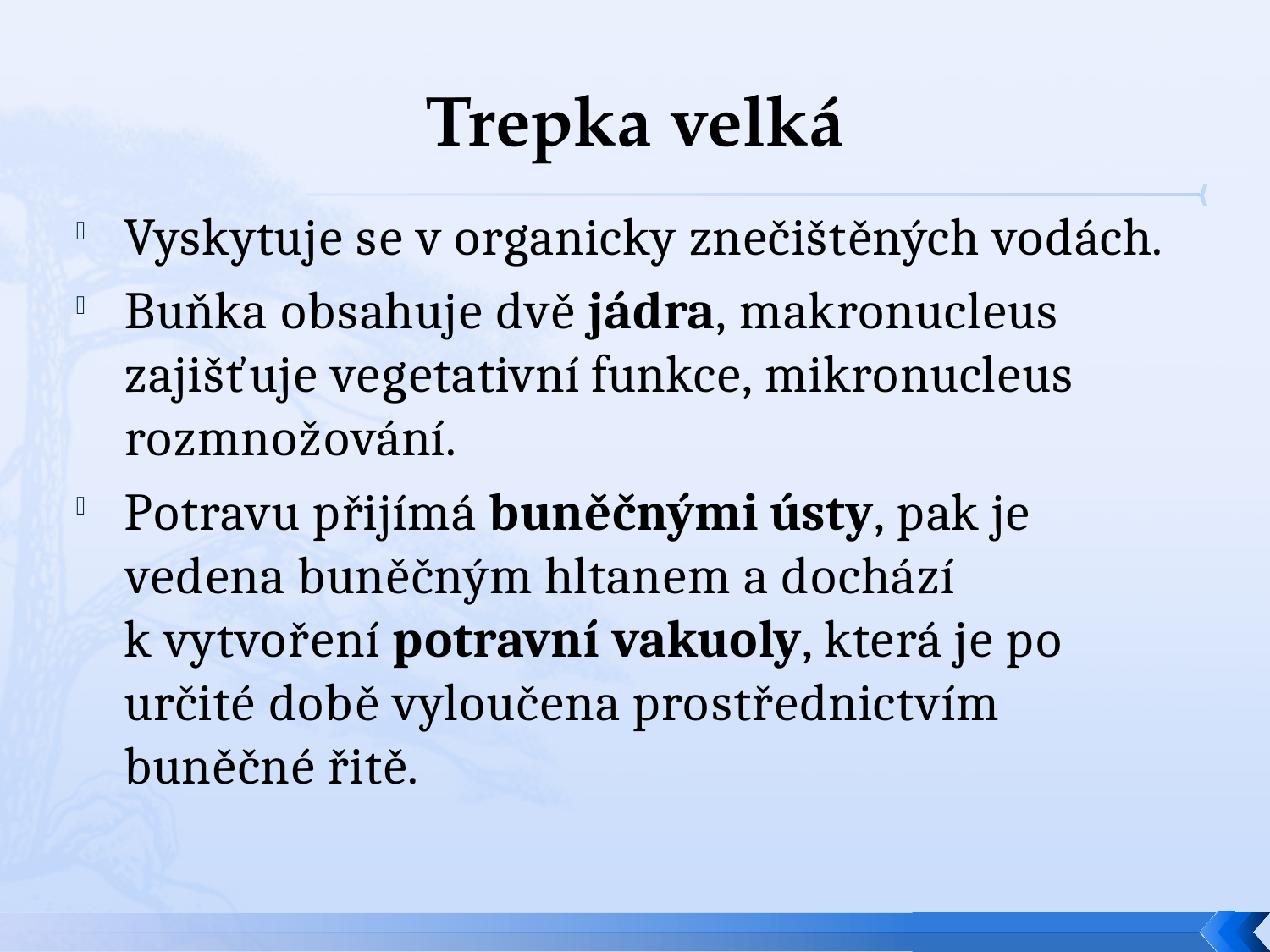

# Trepka velká
Vyskytuje se v organicky znečištěných vodách.
Buňka obsahuje dvě jádra, makronucleus zajišťuje vegetativní funkce, mikronucleus rozmnožování.
Potravu přijímá buněčnými ústy, pak je vedena buněčným hltanem a dochází
k vytvoření potravní vakuoly, která je po určité době vyloučena prostřednictvím buněčné řitě.